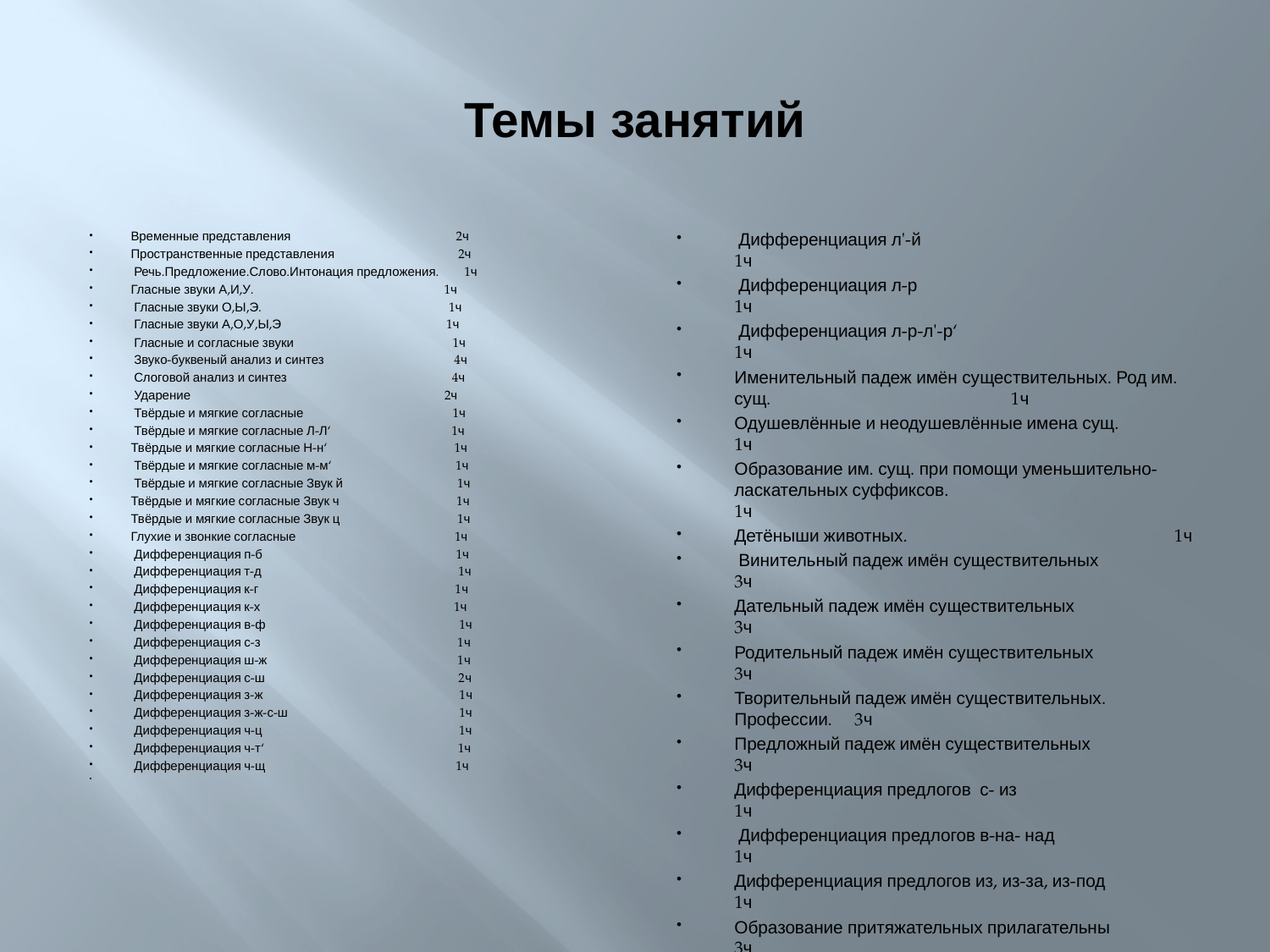

# Темы занятий
Временные представления                                                    2ч
Пространственные представления                                       2ч
 Речь.Предложение.Слово.Интонация предложения.        1ч
Гласные звуки А,И,У.                                                            1ч
 Гласные звуки О,Ы,Э.                                                           1ч
 Гласные звуки А,О,У,Ы,Э                                                    1ч
 Гласные и согласные звуки                                                  1ч
 Звуко-буквеный анализ и синтез                                         4ч
 Слоговой анализ и синтез                                                    4ч
 Ударение                                                                                2ч
 Твёрдые и мягкие согласные                                               1ч
 Твёрдые и мягкие согласные Л-Л‘                                      1ч
Твёрдые и мягкие согласные Н-н‘                                        1ч
 Твёрдые и мягкие согласные м-м‘                                       1ч
 Твёрдые и мягкие согласные Звук й                                    1ч
Твёрдые и мягкие согласные Звук ч                                     1ч
Твёрдые и мягкие согласные Звук ц                                     1ч
Глухие и звонкие согласные                                                  1ч
 Дифференциация п-б                                                             1ч
 Дифференциация т-д                                                              1ч
 Дифференциация к-г                                                              1ч
 Дифференциация к-х                                                             1ч
 Дифференциация в-ф                                                             1ч
 Дифференциация с-з                                                              1ч
 Дифференциация ш-ж                                                            1ч
 Дифференциация с-ш                                                             2ч
 Дифференциация з-ж                                                              1ч
 Дифференциация з-ж-с-ш                                                      1ч
 Дифференциация ч-ц                                                              1ч
 Дифференциация ч-т‘                                                             1ч
 Дифференциация ч-щ                                                            1ч

 Дифференциация л'-й                                                          1ч
 Дифференциация л-р                                                           1ч
 Дифференциация л-р-л'-р‘                                                   1ч
Именительный падеж имён существительных. Род им. сущ.                                                      1ч
Одушевлённые и неодушевлённые имена сущ.                 1ч
Образование им. сущ. при помощи уменьшительно-ласкательных суффиксов.                                                     1ч
Детёныши животных.                                                            1ч
 Винительный падеж имён существительных                     3ч
Дательный падеж имён существительных                          3ч
Родительный падеж имён существительных                      3ч
Творительный падеж имён существительных. Профессии.     3ч
Предложный падеж имён существительных                      3ч
Дифференциация предлогов  с- из                                       1ч
 Дифференциация предлогов в-на- над                               1ч
Дифференциация предлогов из, из-за, из-под                    1ч
Образование притяжательных прилагательны                   3ч
Связь имени прилагательного и имени существительного. Изменение прилагательных по родам.                                1ч
Словосочетание числительное+ имя существительное    3ч
Изменение глаголов прошедшего времени по родам.      2ч
Образование приставочных глаголов.                                 2ч
Образование возвратных глаголов.                                     1ч
Пересказ по опорным картинкам.                                        5ч
Составление рассказа по сюжетной картинке.                  2ч
Составление рассказа по опорным словам.               2ч